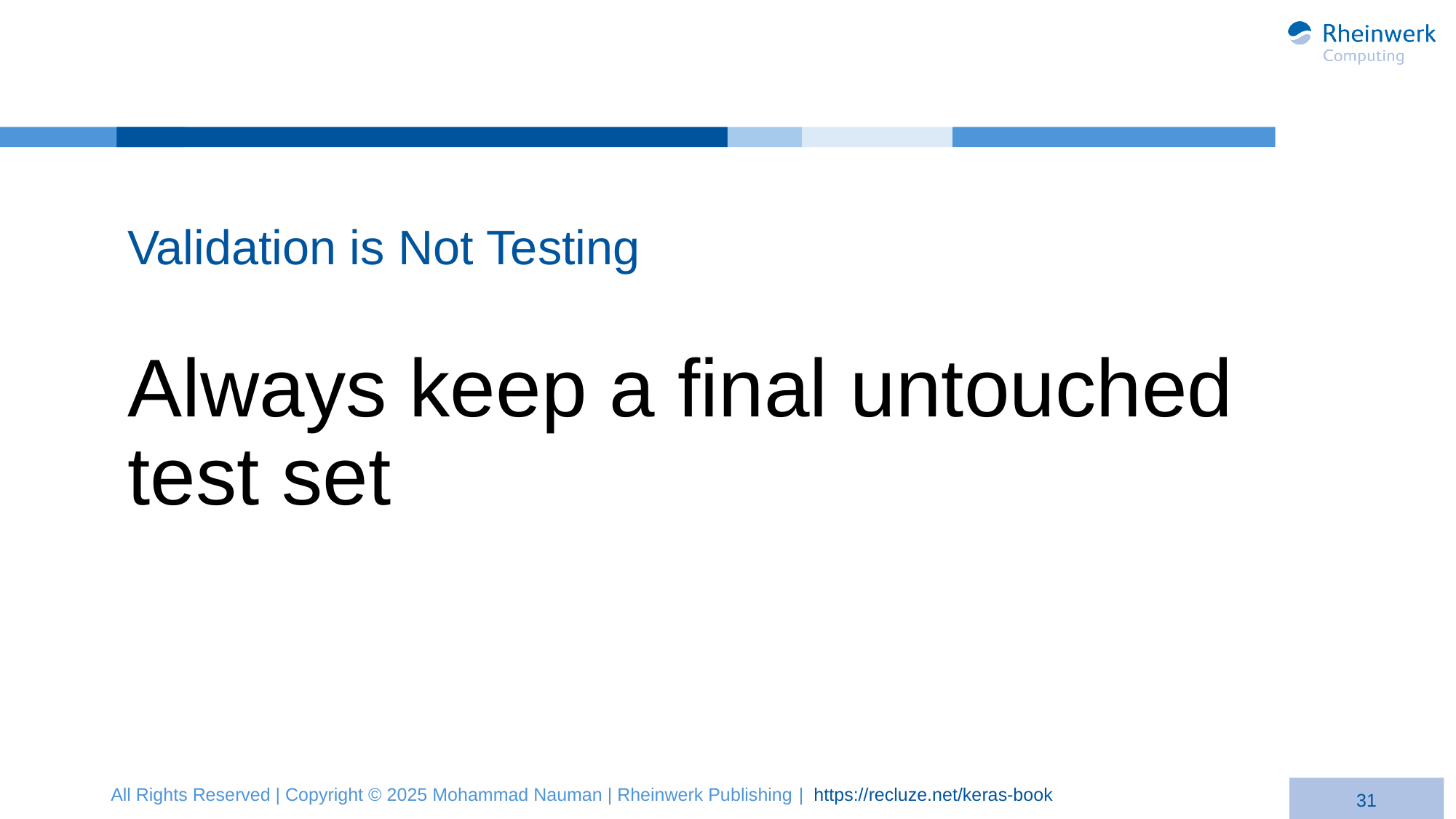

Validation is Not Testing
# Always keep a final untouched test set